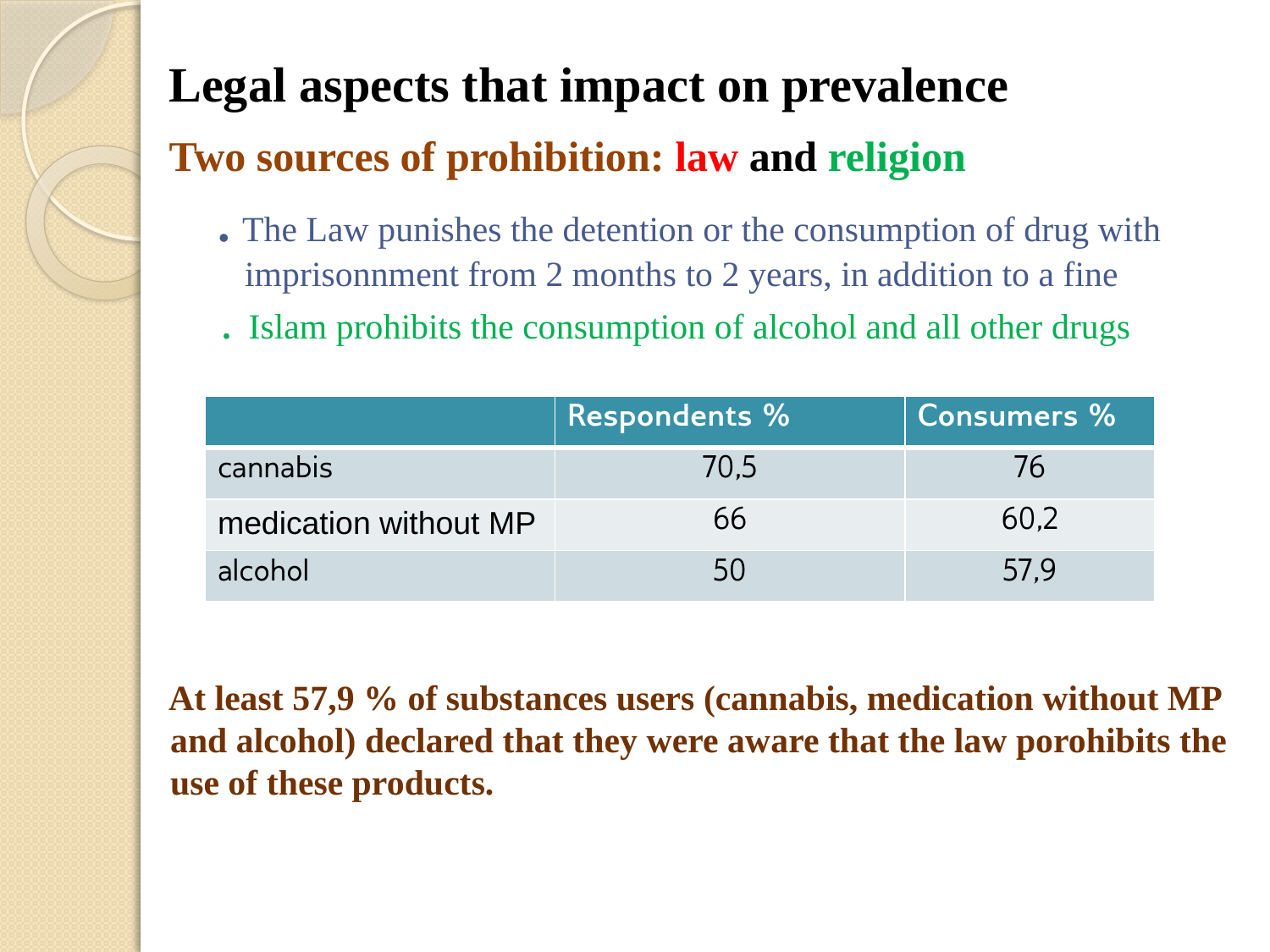

Legal aspects that impact on prevalence
Two sources of prohibition: law and religion
    . The Law punishes the detention or the consumption of drug with imprisonnment from 2 months to 2 years, in addition to a fine
      .  Islam prohibits the consumption of alcohol and all other drugs

At least 57,9 % of substances users (cannabis, medication without MP and alcohol) declared that they were aware that the law porohibits the use of these products.

|  | Respondents % | Consumers % |
| --- | --- | --- |
| cannabis | 70,5 | 76 |
| medication without MP | 66 | 60,2 |
| alcohol | 50 | 57,9 |